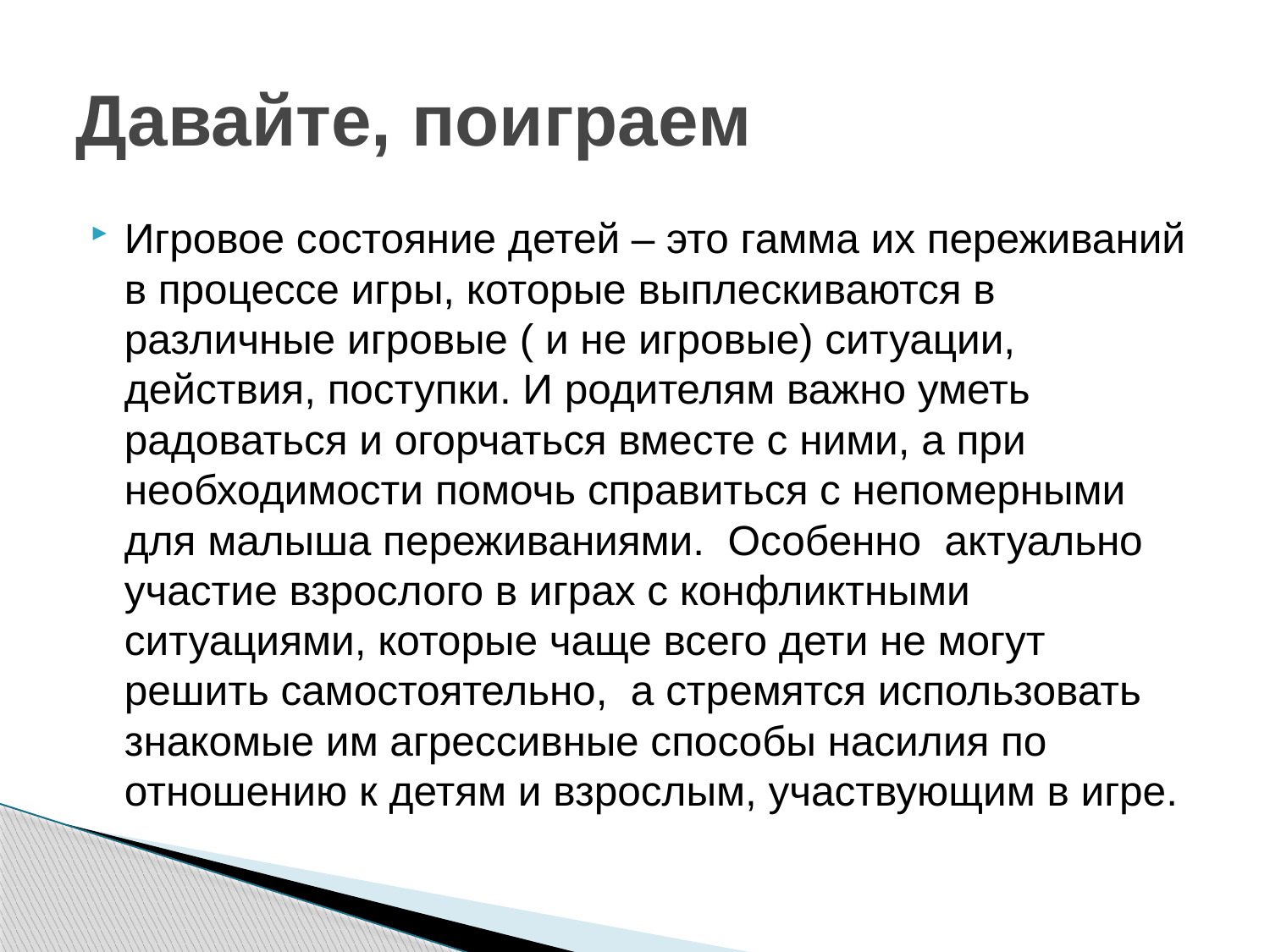

# Давайте, поиграем
Игровое состояние детей – это гамма их переживаний в процессе игры, которые выплескиваются в различные игровые ( и не игровые) ситуации, действия, поступки. И родителям важно уметь радоваться и огорчаться вместе с ними, а при необходимости помочь справиться с непомерными для малыша переживаниями.  Особенно  актуально участие взрослого в играх с конфликтными ситуациями, которые чаще всего дети не могут решить самостоятельно,  а стремятся использовать знакомые им агрессивные способы насилия по отношению к детям и взрослым, участвующим в игре.